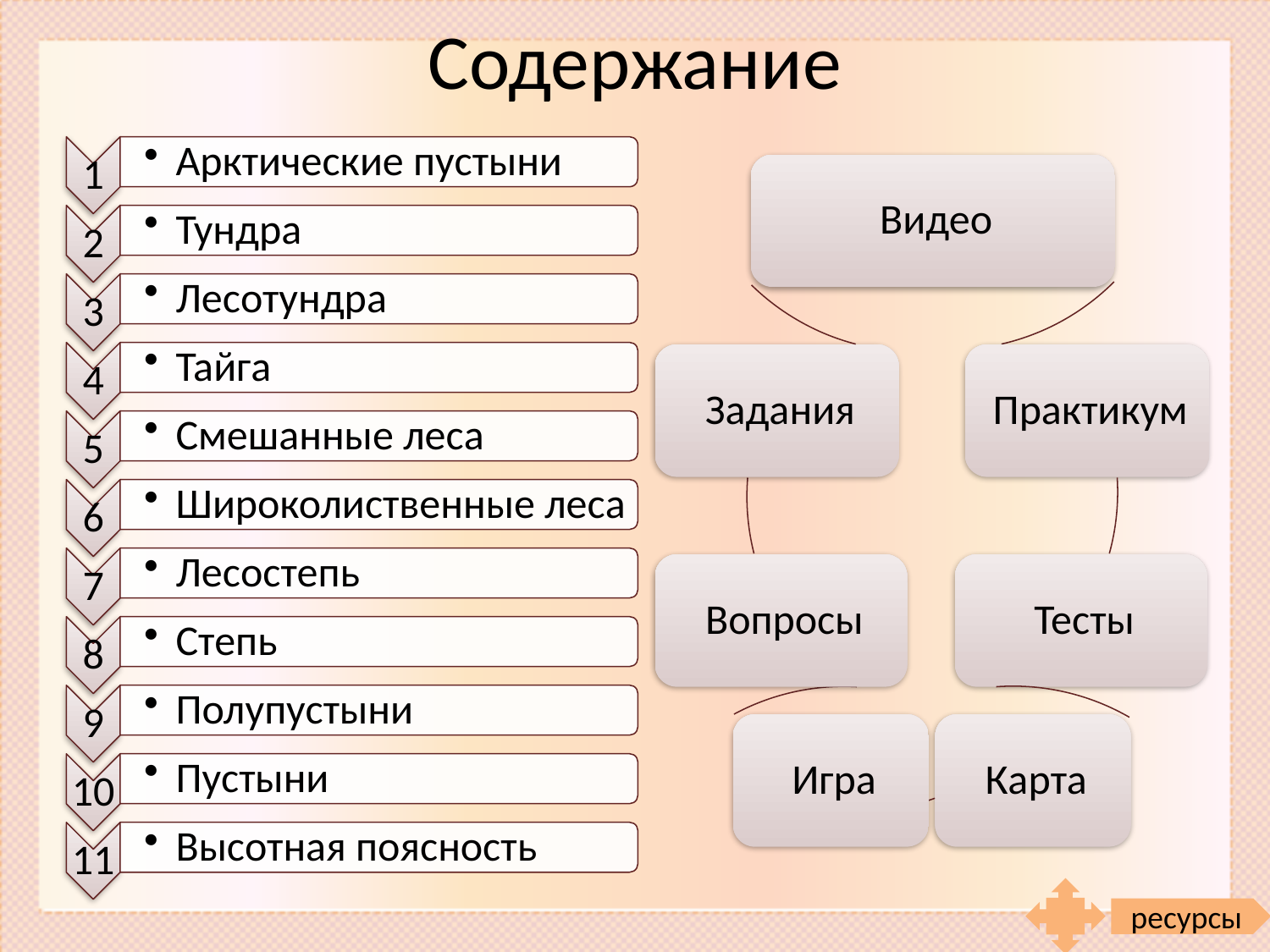

# Содержание
1
Арктические пустыни
2
Тундра
3
Лесотундра
4
Тайга
5
Смешанные леса
6
Широколиственные леса
7
Лесостепь
8
Степь
9
Полупустыни
10
Пустыни
11
Высотная поясность

Видео
Практикум
Тесты
Карта
Игра
Вопросы
Задания

ресурсы